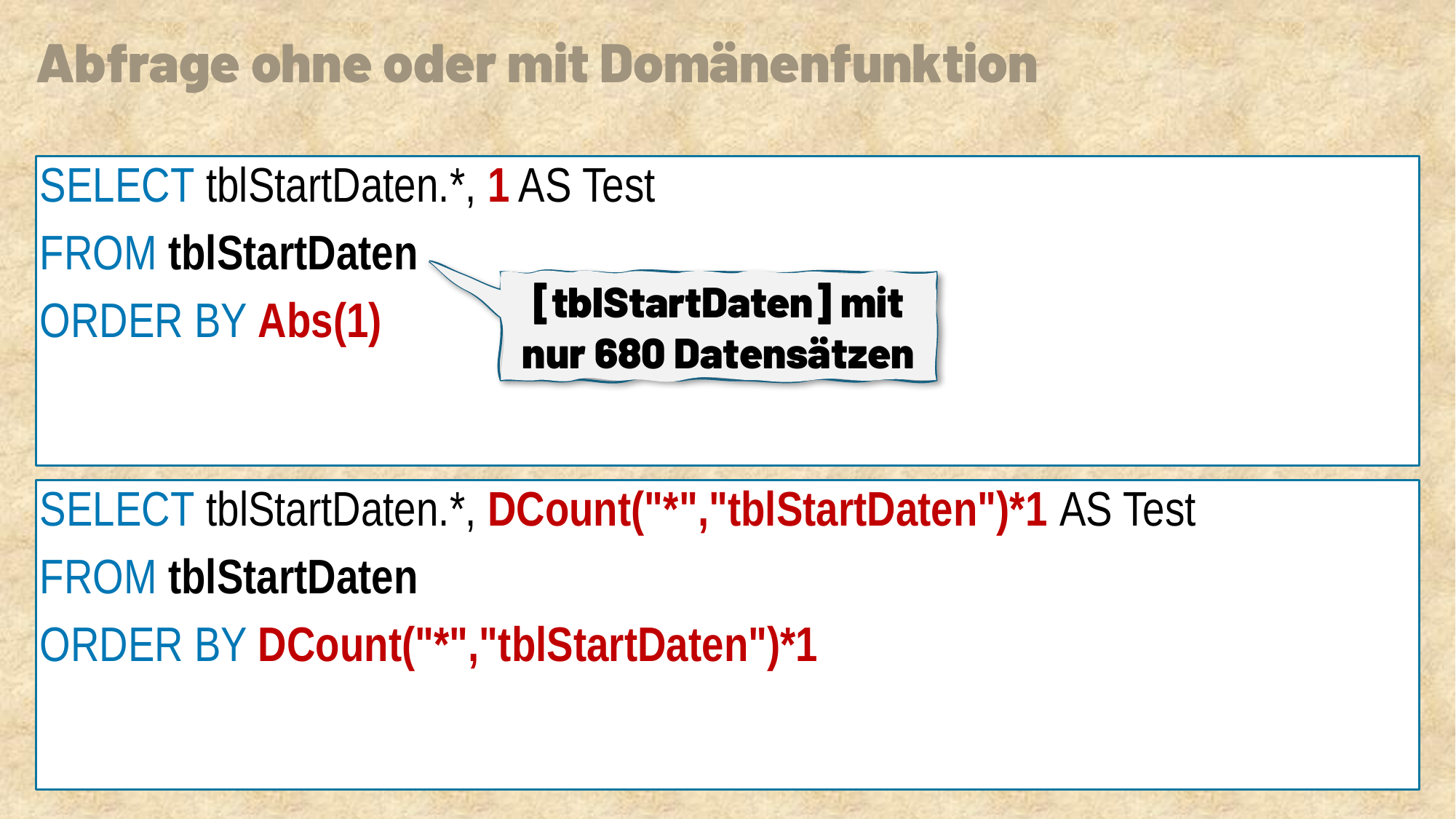

# Abfrage ohne oder mit Domänenfunktion
SELECT tblStartDaten.*, 1 AS Test
FROM tblStartDaten
ORDER BY Abs(1)
[tblStartDaten] mit nur 680 Datensätzen
SELECT tblStartDaten.*, DCount("*","tblStartDaten")*1 AS Test
FROM tblStartDaten
ORDER BY DCount("*","tblStartDaten")*1